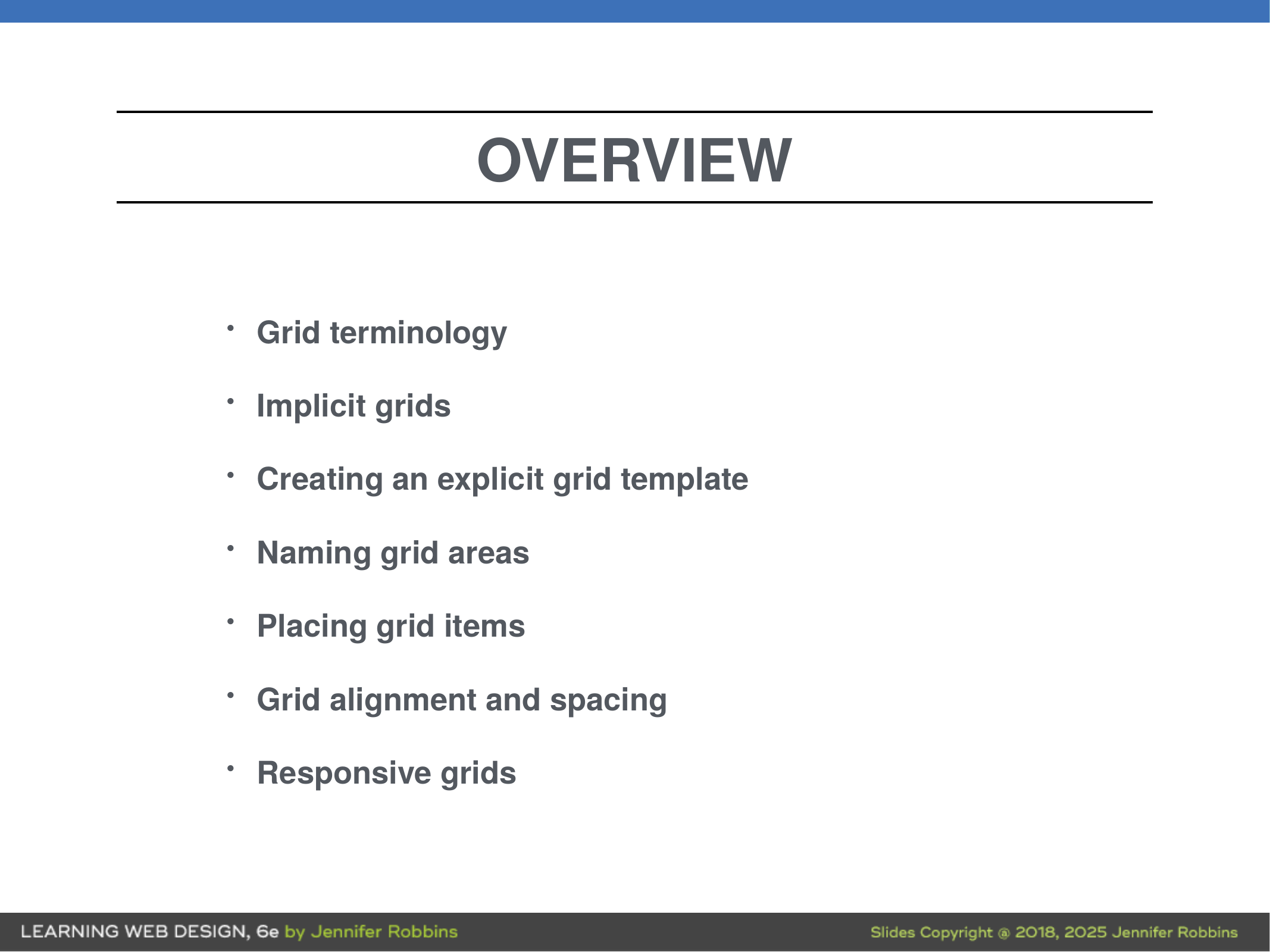

Grid terminology
Implicit grids
Creating an explicit grid template
Naming grid areas
Placing grid items
Grid alignment and spacing
Responsive grids